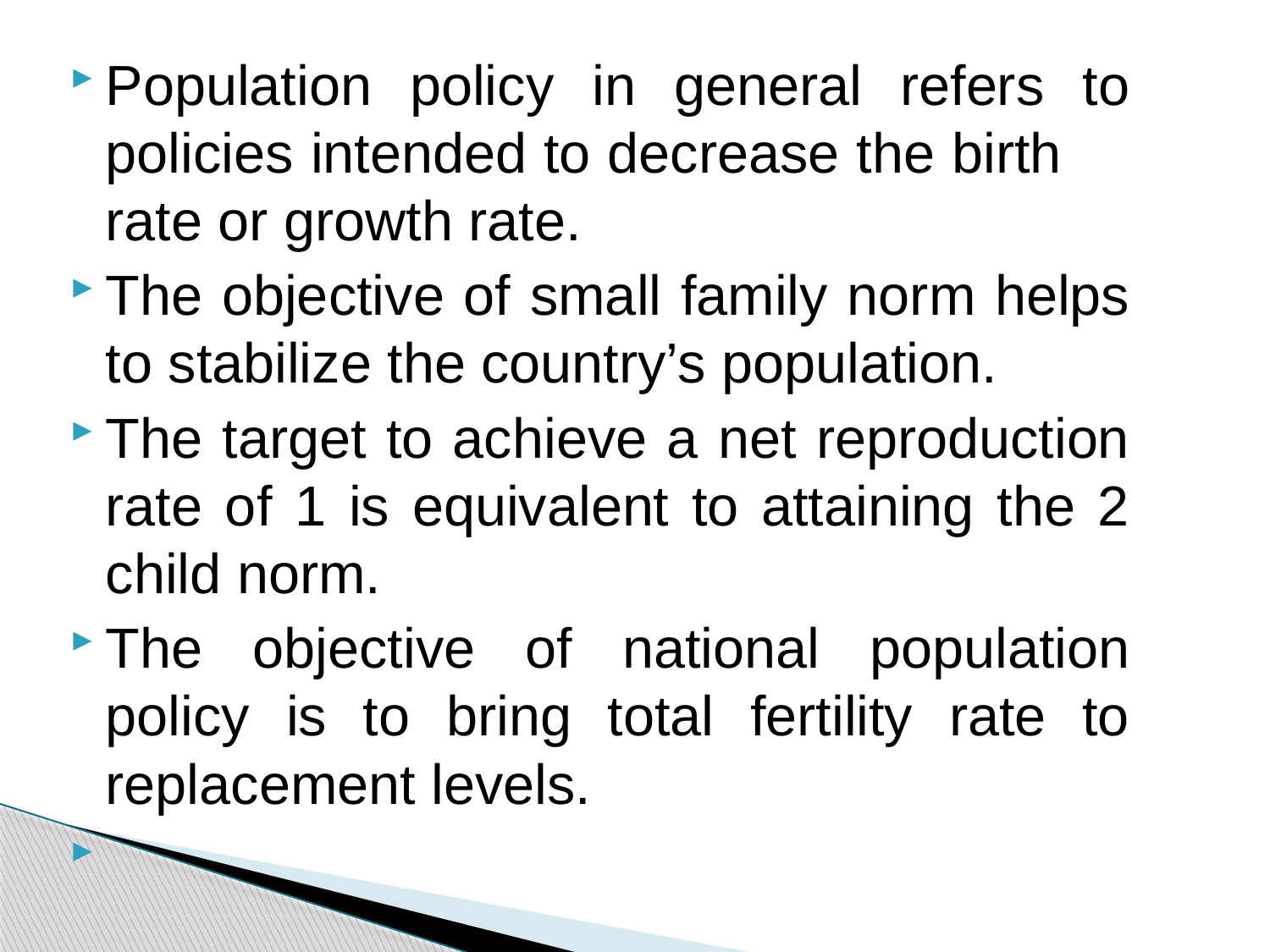

Population policy in general refers to policies intended to decrease the birth     rate or growth rate.
The objective of small family norm helps to stabilize the country’s population.
The target to achieve a net reproduction rate of 1 is equivalent to attaining the 2 child norm.
The objective of national population policy is to bring total fertility rate to replacement levels.